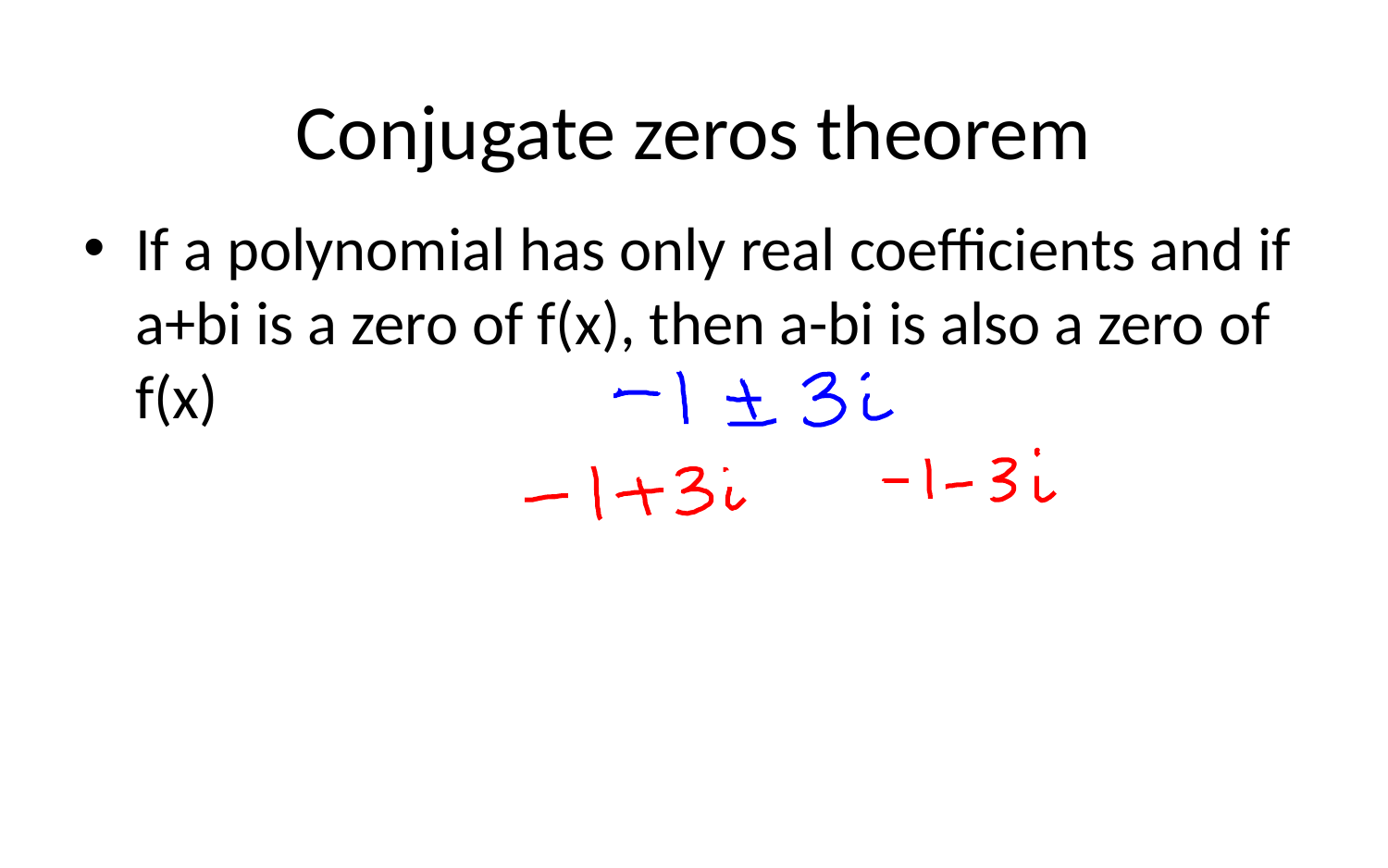

# Conjugate zeros theorem
If a polynomial has only real coefficients and if a+bi is a zero of f(x), then a-bi is also a zero of f(x)